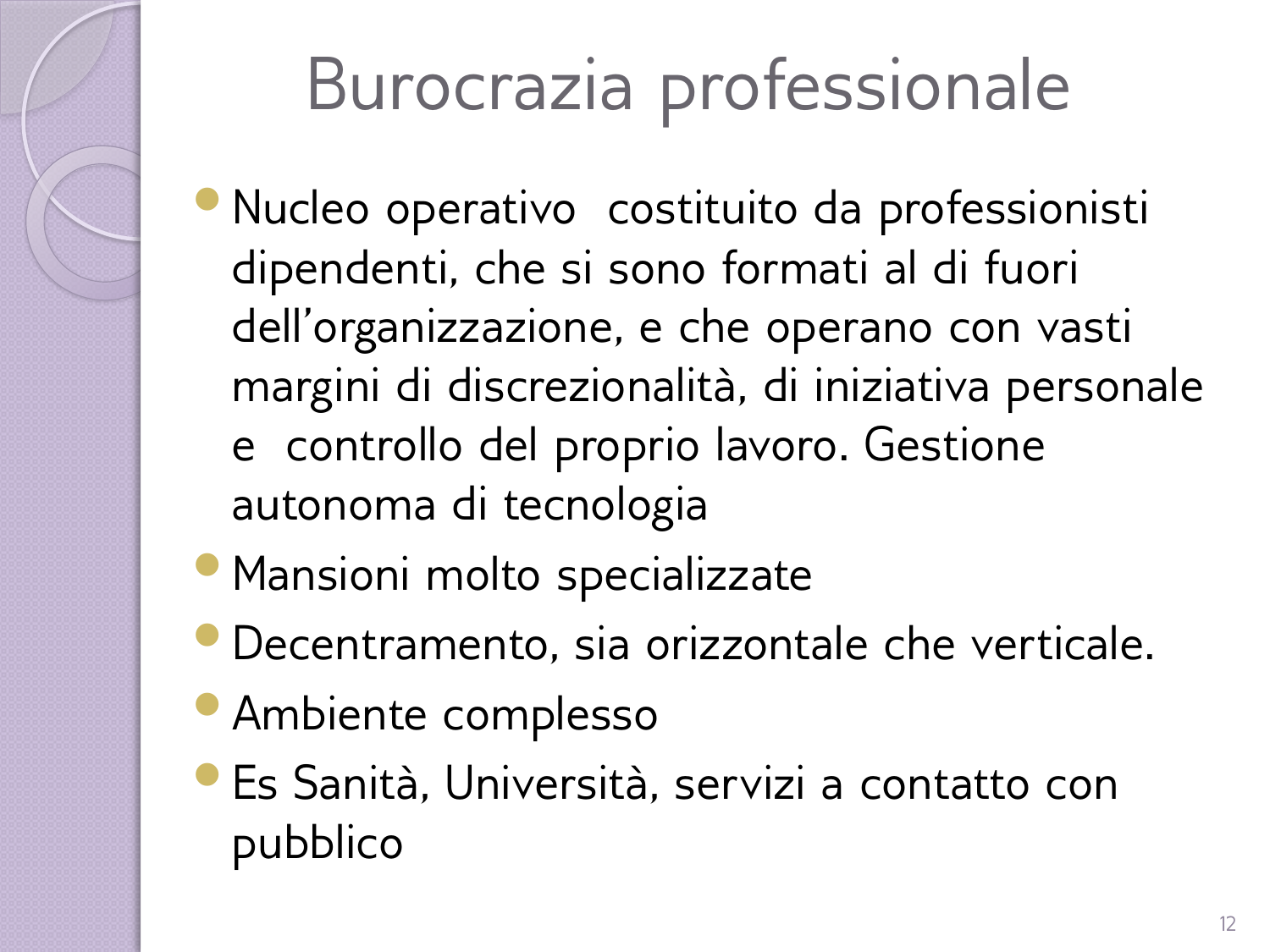

# Burocrazia professionale
Nucleo operativo  costituito da professionisti dipendenti, che si sono formati al di fuori dell’organizzazione, e che operano con vasti margini di discrezionalità, di iniziativa personale e  controllo del proprio lavoro. Gestione autonoma di tecnologia
Mansioni molto specializzate
Decentramento, sia orizzontale che verticale.
Ambiente complesso
Es Sanità, Università, servizi a contatto con pubblico
12